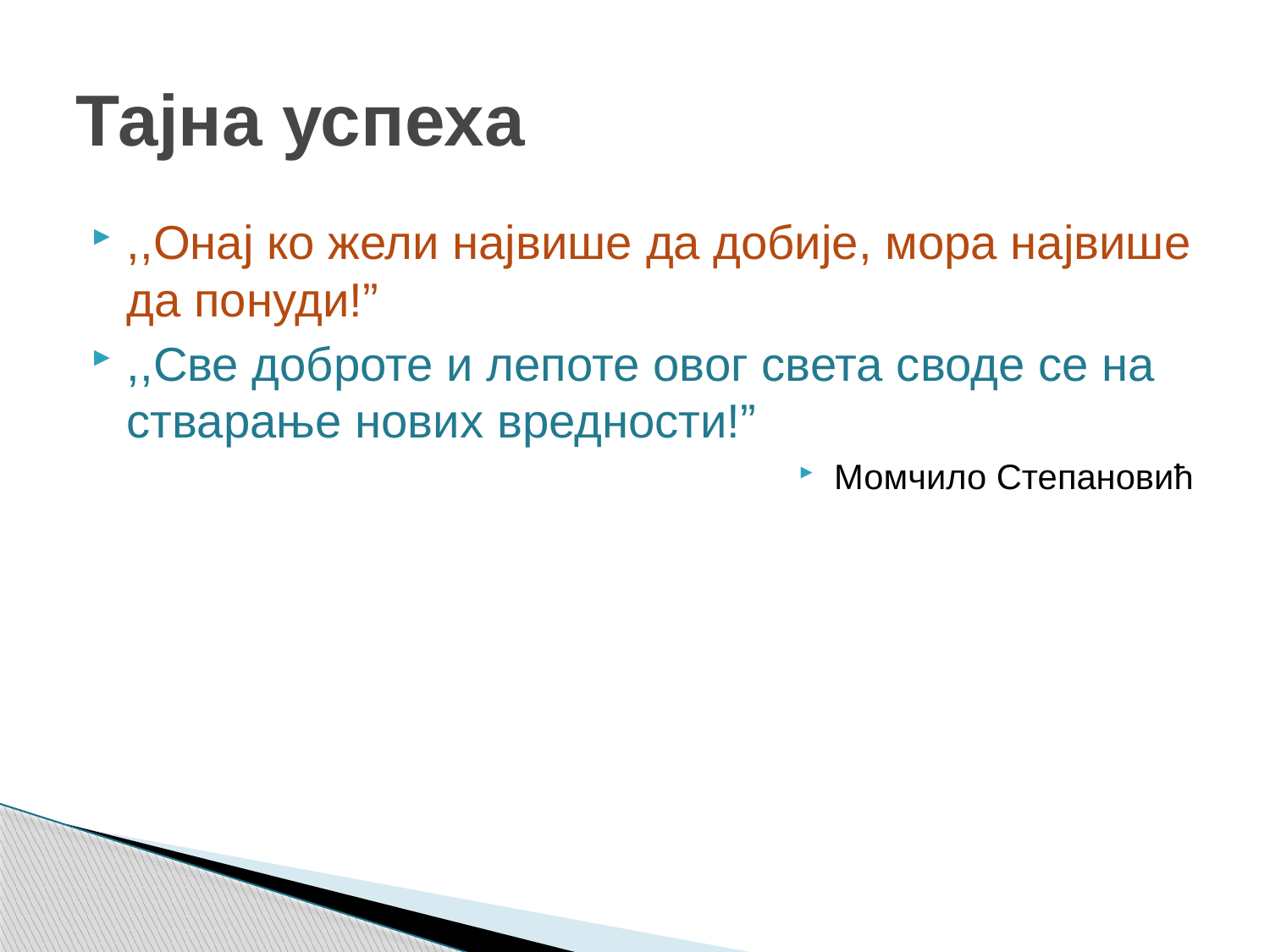

# Тајна успеха
,,Онај ко жели највише да добије, мора највише да понуди!”
,,Све доброте и лепоте овог света своде се на стварање нових вредности!”
Момчило Степановић